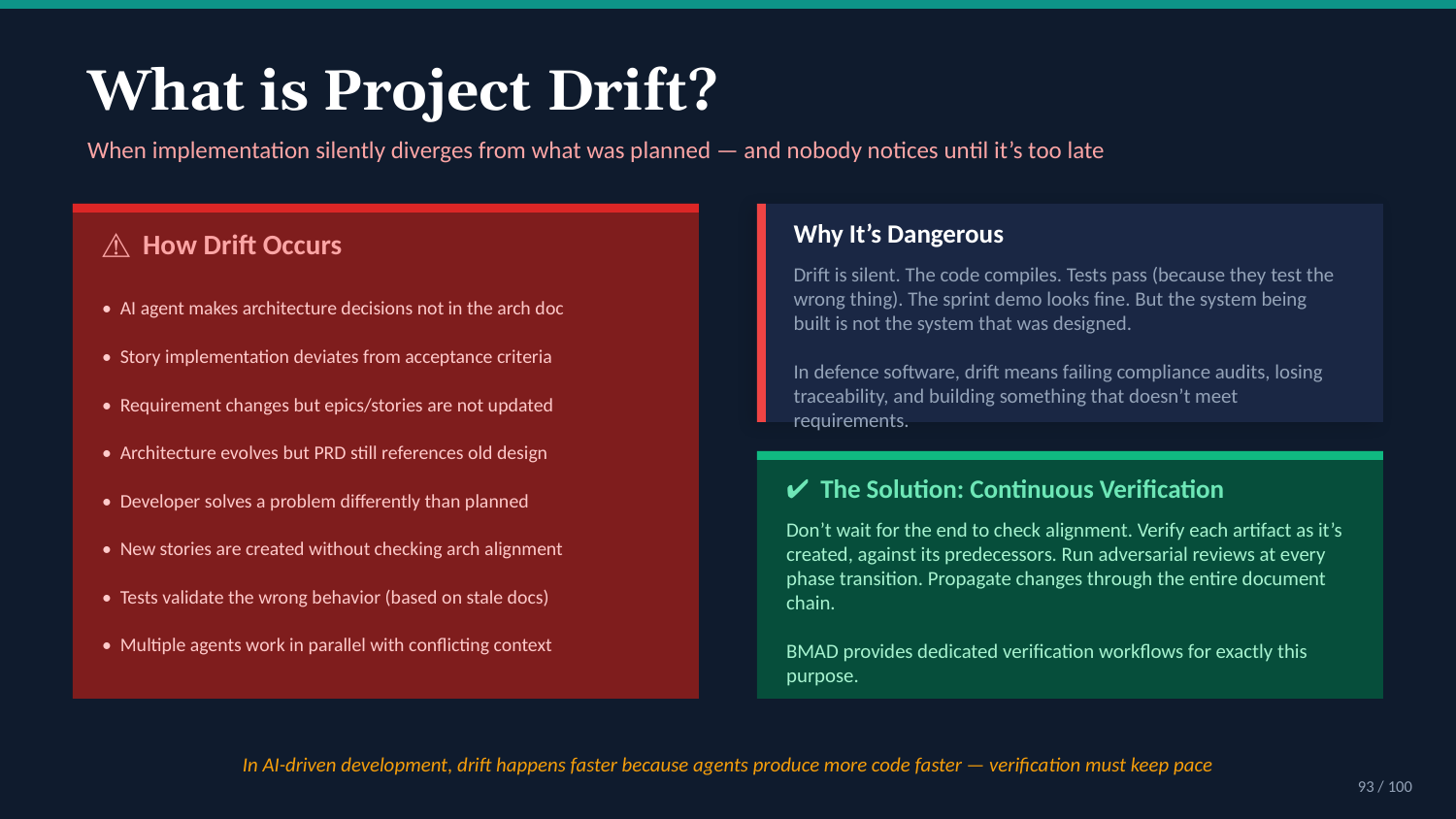

What is Project Drift?
When implementation silently diverges from what was planned — and nobody notices until it’s too late

Why It’s Dangerous
⚠  How Drift Occurs
Drift is silent. The code compiles. Tests pass (because they test the wrong thing). The sprint demo looks fine. But the system being built is not the system that was designed.

In defence software, drift means failing compliance audits, losing traceability, and building something that doesn’t meet requirements.
•  AI agent makes architecture decisions not in the arch doc
•  Story implementation deviates from acceptance criteria
•  Requirement changes but epics/stories are not updated
•  Architecture evolves but PRD still references old design

✔  The Solution: Continuous Verification
•  Developer solves a problem differently than planned
Don’t wait for the end to check alignment. Verify each artifact as it’s created, against its predecessors. Run adversarial reviews at every phase transition. Propagate changes through the entire document chain.

BMAD provides dedicated verification workflows for exactly this purpose.
•  New stories are created without checking arch alignment
•  Tests validate the wrong behavior (based on stale docs)
•  Multiple agents work in parallel with conflicting context
In AI-driven development, drift happens faster because agents produce more code faster — verification must keep pace
93 / 100